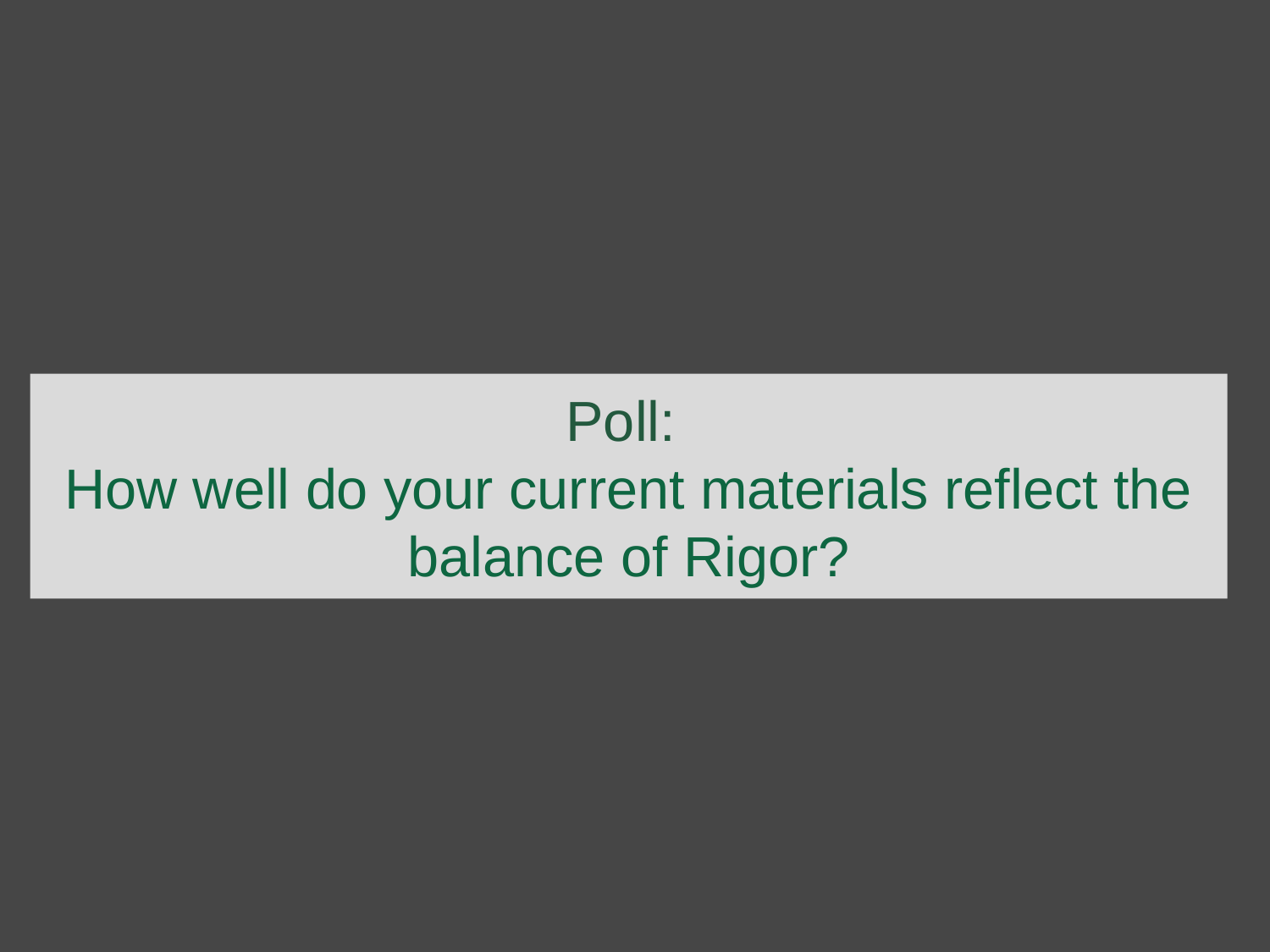

# Poll:
How well do your current materials reflect the balance of Rigor?